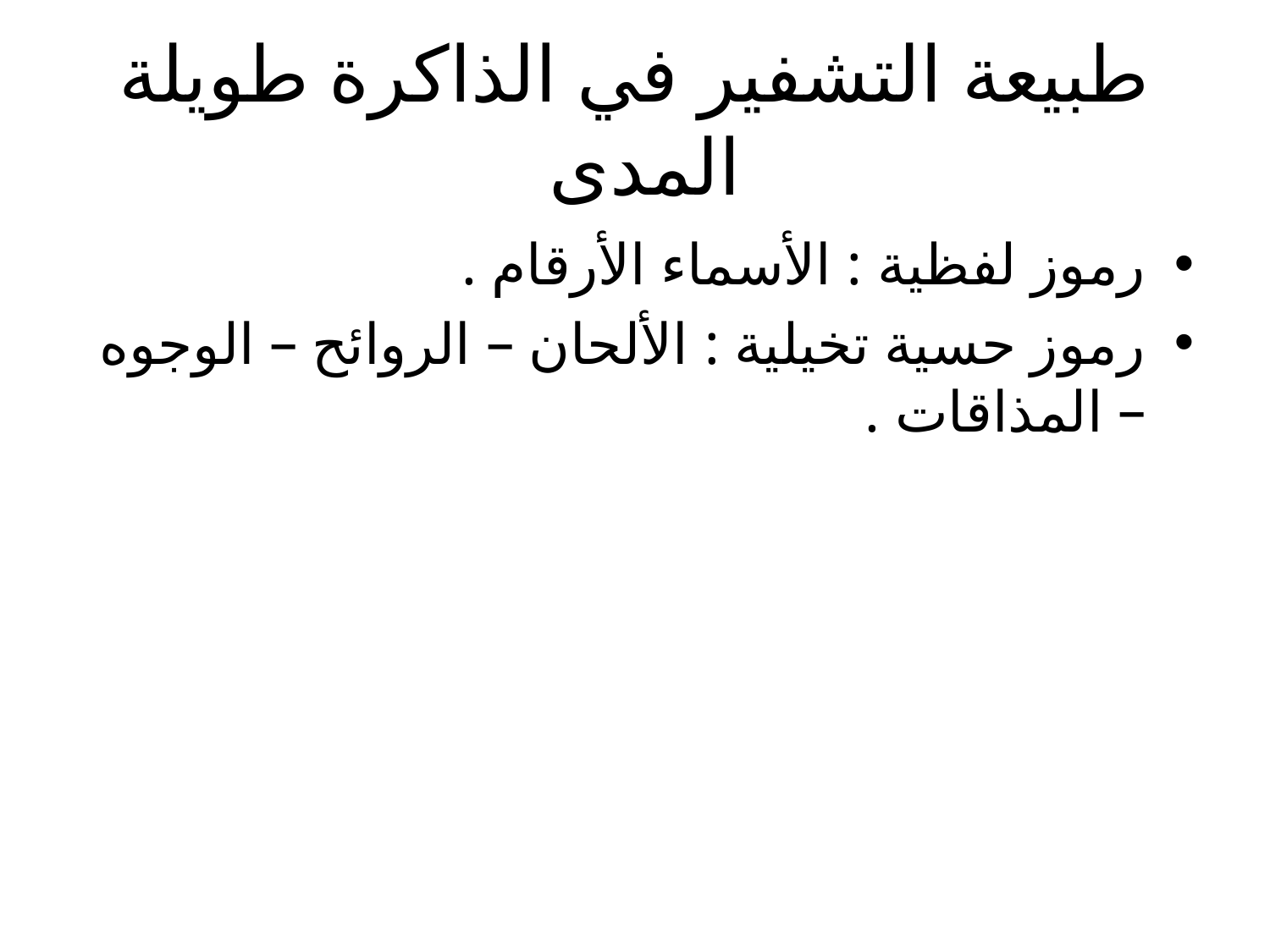

# طبيعة التشفير في الذاكرة طويلة المدى
رموز لفظية : الأسماء الأرقام .
رموز حسية تخيلية : الألحان – الروائح – الوجوه – المذاقات .